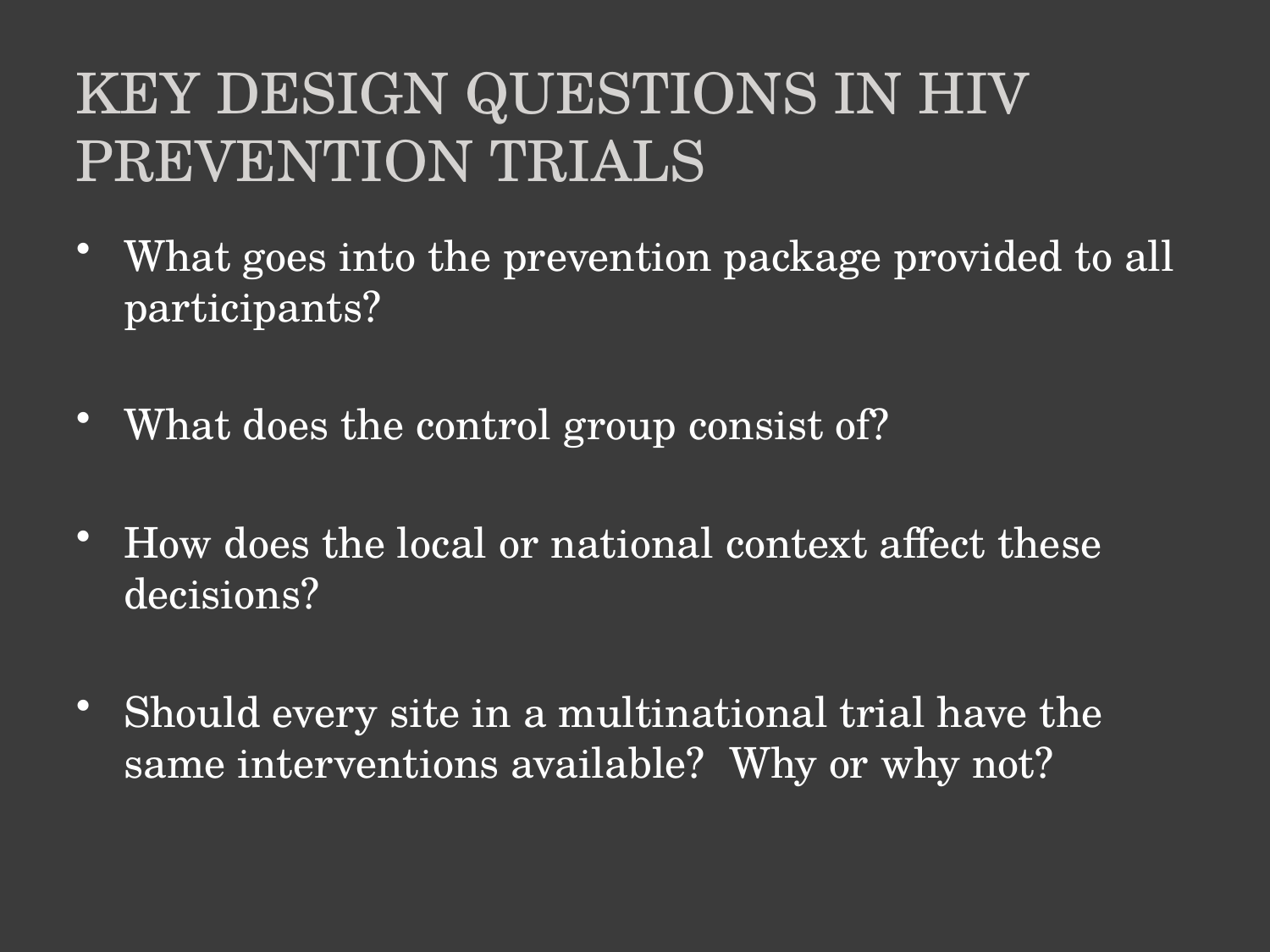

# Key design questions in HIV prevention trials
What goes into the prevention package provided to all participants?

What does the control group consist of?

How does the local or national context affect these decisions?

Should every site in a multinational trial have the same interventions available?  Why or why not?